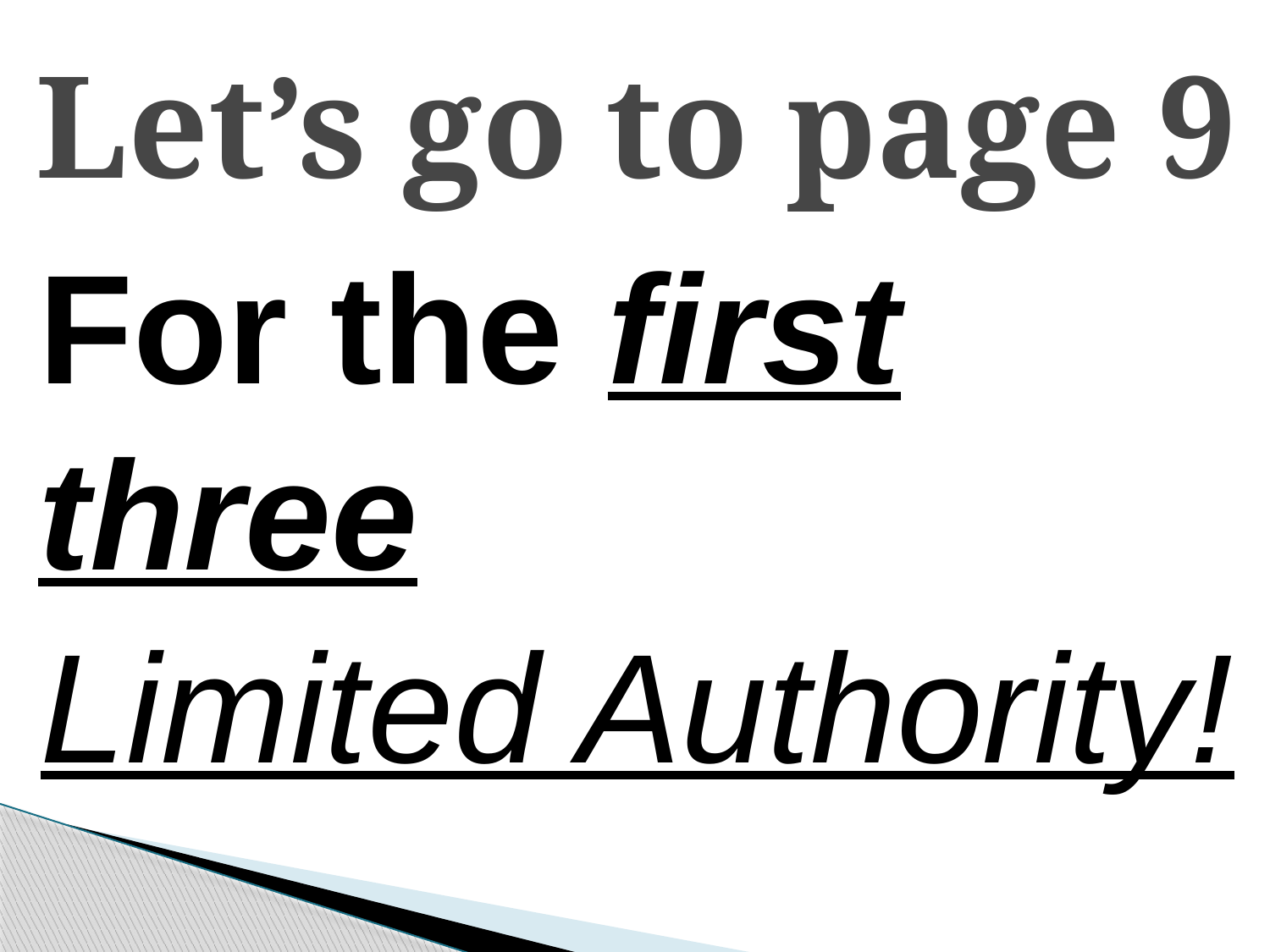

# Let’s go to page 9
For the first three
Limited Authority!